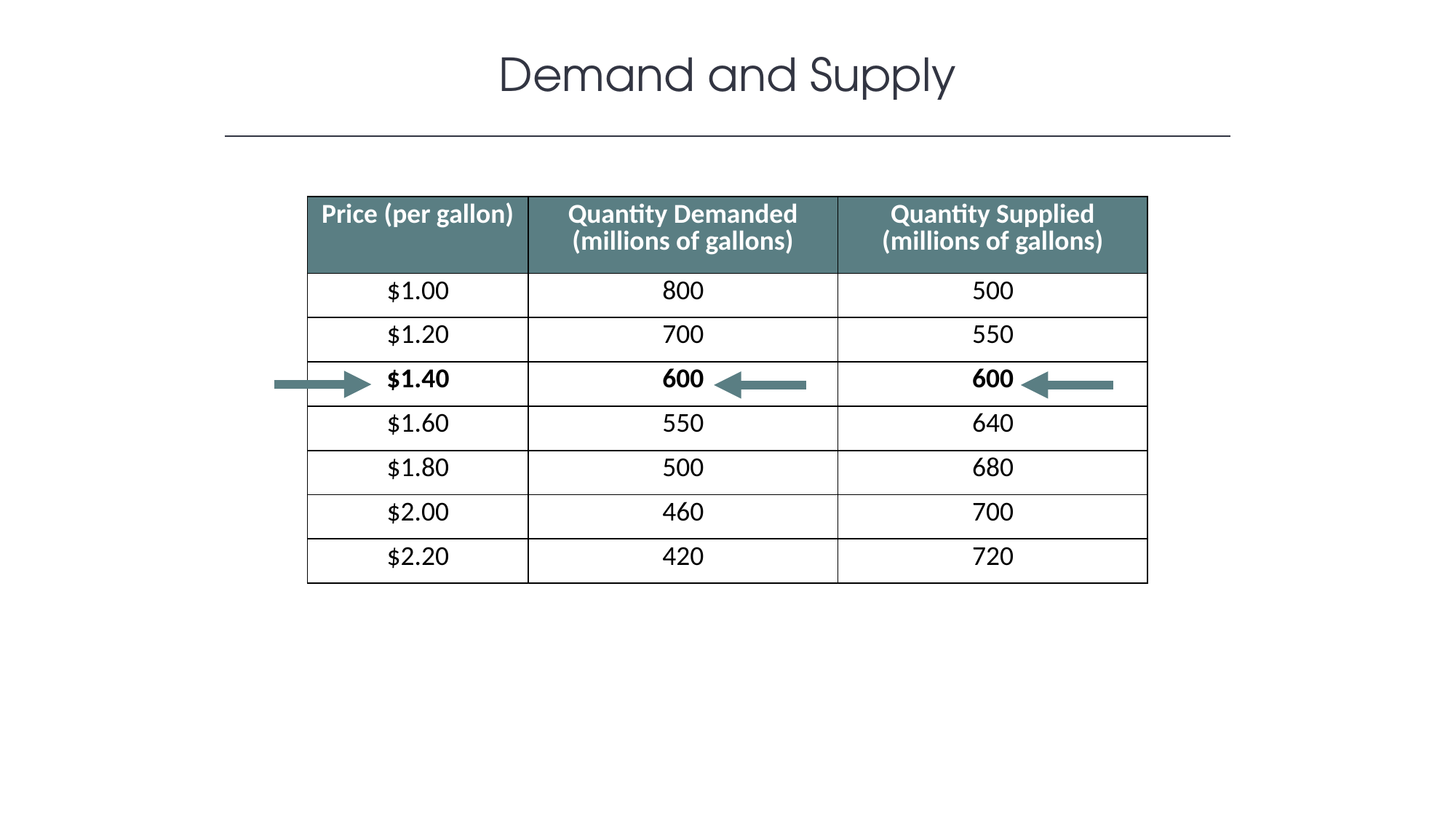

Demand and Supply
| Price (per gallon) | Quantity Demanded (millions of gallons) | Quantity Supplied (millions of gallons) |
| --- | --- | --- |
| $1.00 | 800 | 500 |
| $1.20 | 700 | 550 |
| $1.40 | 600 | 600 |
| $1.60 | 550 | 640 |
| $1.80 | 500 | 680 |
| $2.00 | 460 | 700 |
| $2.20 | 420 | 720 |